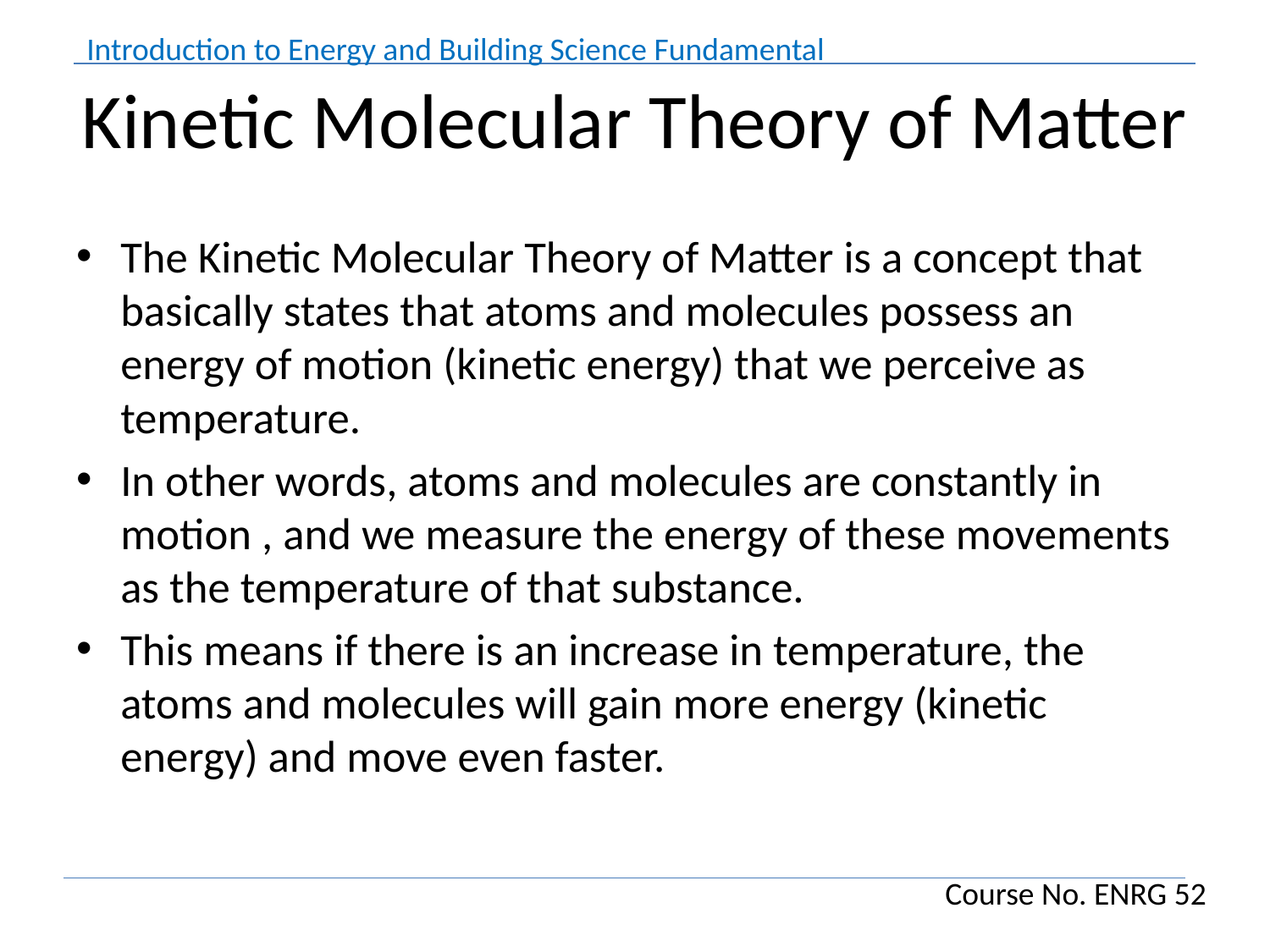

# Kinetic Molecular Theory of Matter
The Kinetic Molecular Theory of Matter is a concept that basically states that atoms and molecules possess an energy of motion (kinetic energy) that we perceive as temperature.
In other words, atoms and molecules are constantly in motion , and we measure the energy of these movements as the temperature of that substance.
This means if there is an increase in temperature, the atoms and molecules will gain more energy (kinetic energy) and move even faster.